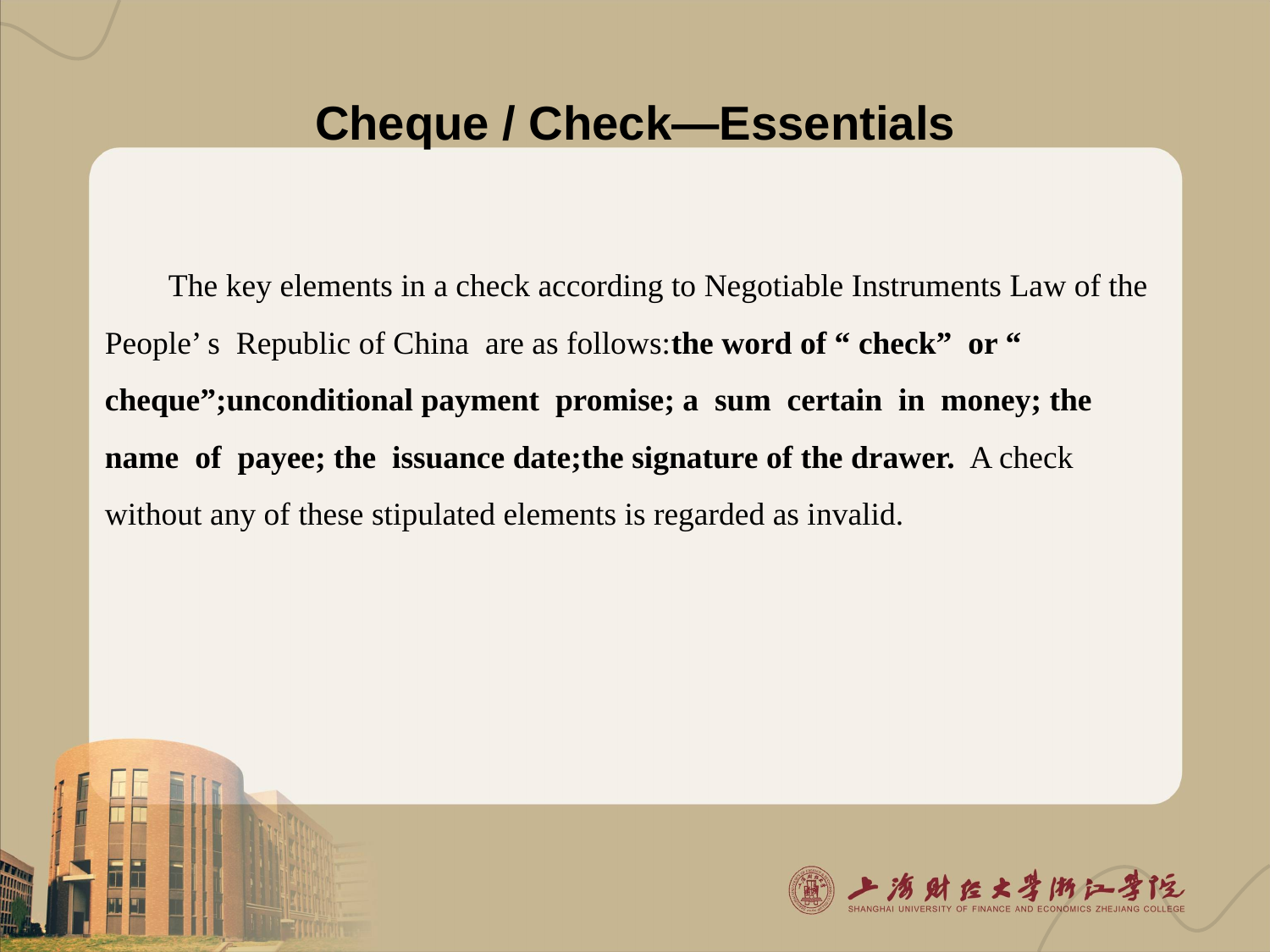

# Cheque / Check—Essentials
The key elements in a check according to Negotiable Instruments Law of the People’ s  Republic of China  are as follows:the word of “ check”  or “ cheque”;unconditional payment  promise; a  sum  certain  in  money; the  name  of  payee; the  issuance date;the signature of the drawer.  A check without any of these stipulated elements is regarded as invalid.